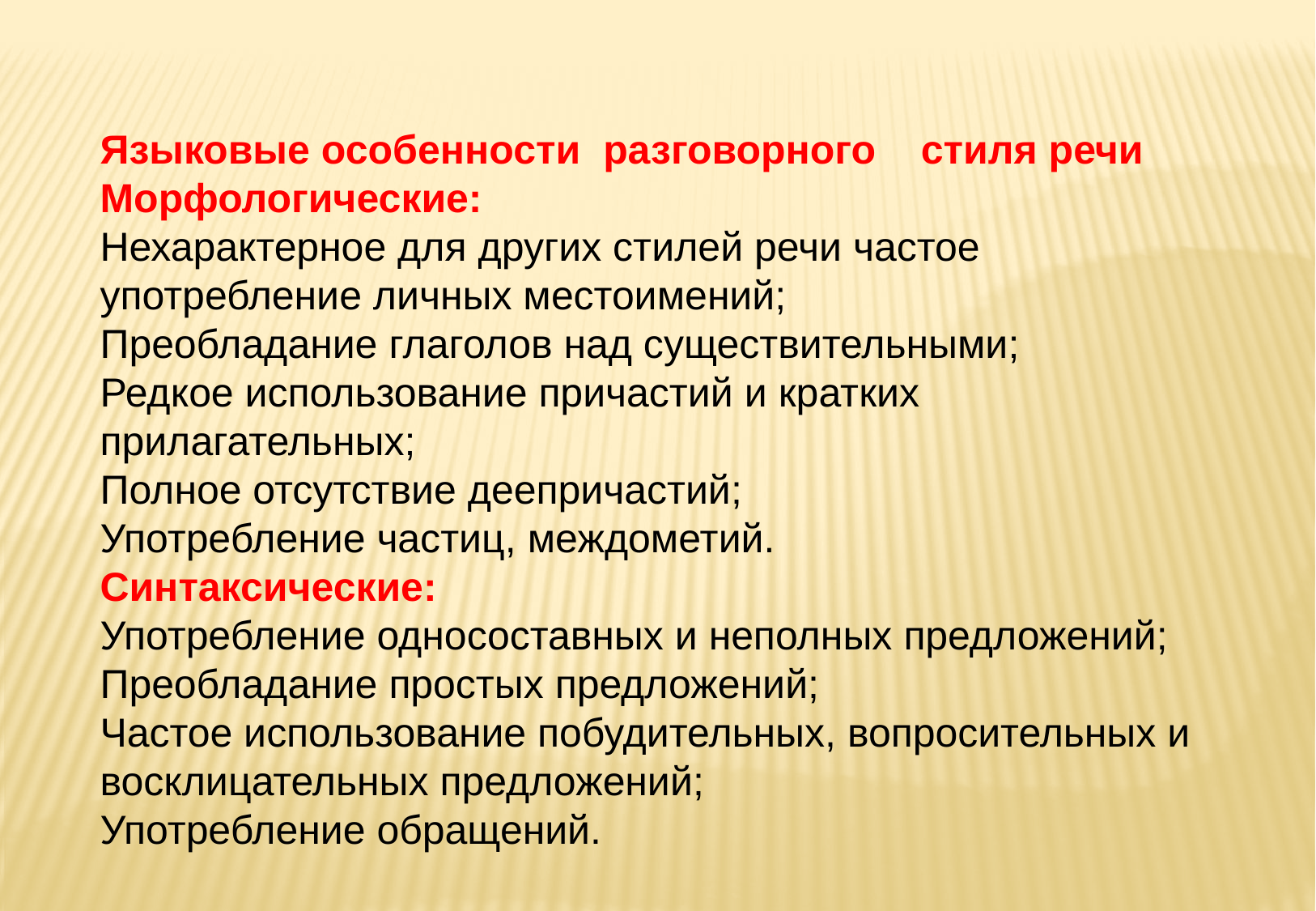

Языковые особенности  разговорного    стиля речи
Морфологические:
Нехарактерное для других стилей речи частое употребление личных местоимений;
Преобладание глаголов над существительными;
Редкое использование причастий и кратких прилагательных;
Полное отсутствие деепричастий;
Употребление частиц, междометий.
Синтаксические:
Употребление односоставных и неполных предложений;
Преобладание простых предложений;
Частое использование побудительных, вопросительных и восклицательных предложений;
Употребление обращений.